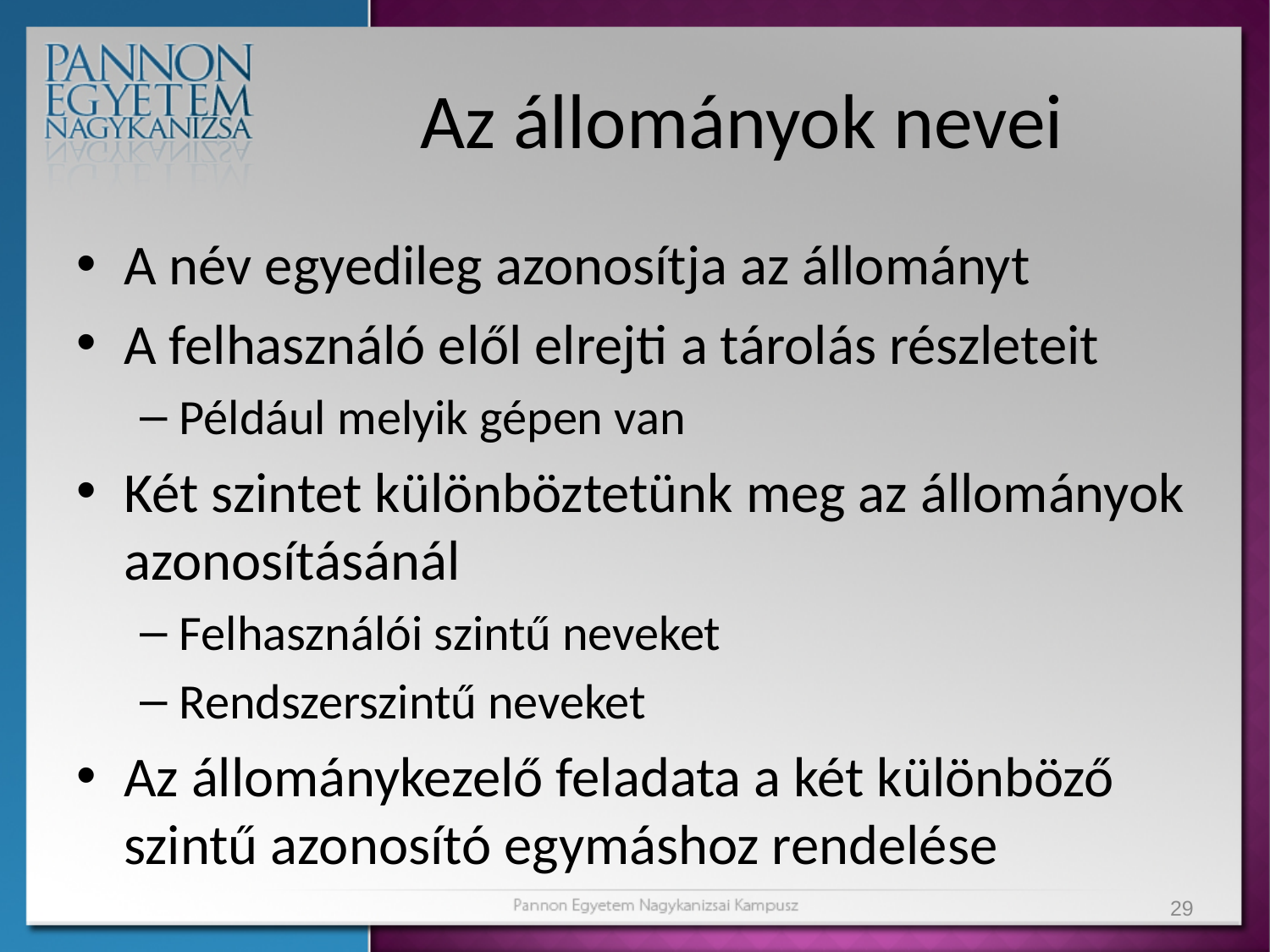

# Az állományok nevei
A név egyedileg azonosítja az állományt
A felhasználó elől elrejti a tárolás részleteit
Például melyik gépen van
Két szintet különböztetünk meg az állományok azonosításánál
Felhasználói szintű neveket
Rendszerszintű neveket
Az állománykezelő feladata a két különböző szintű azonosító egymáshoz rendelése
29